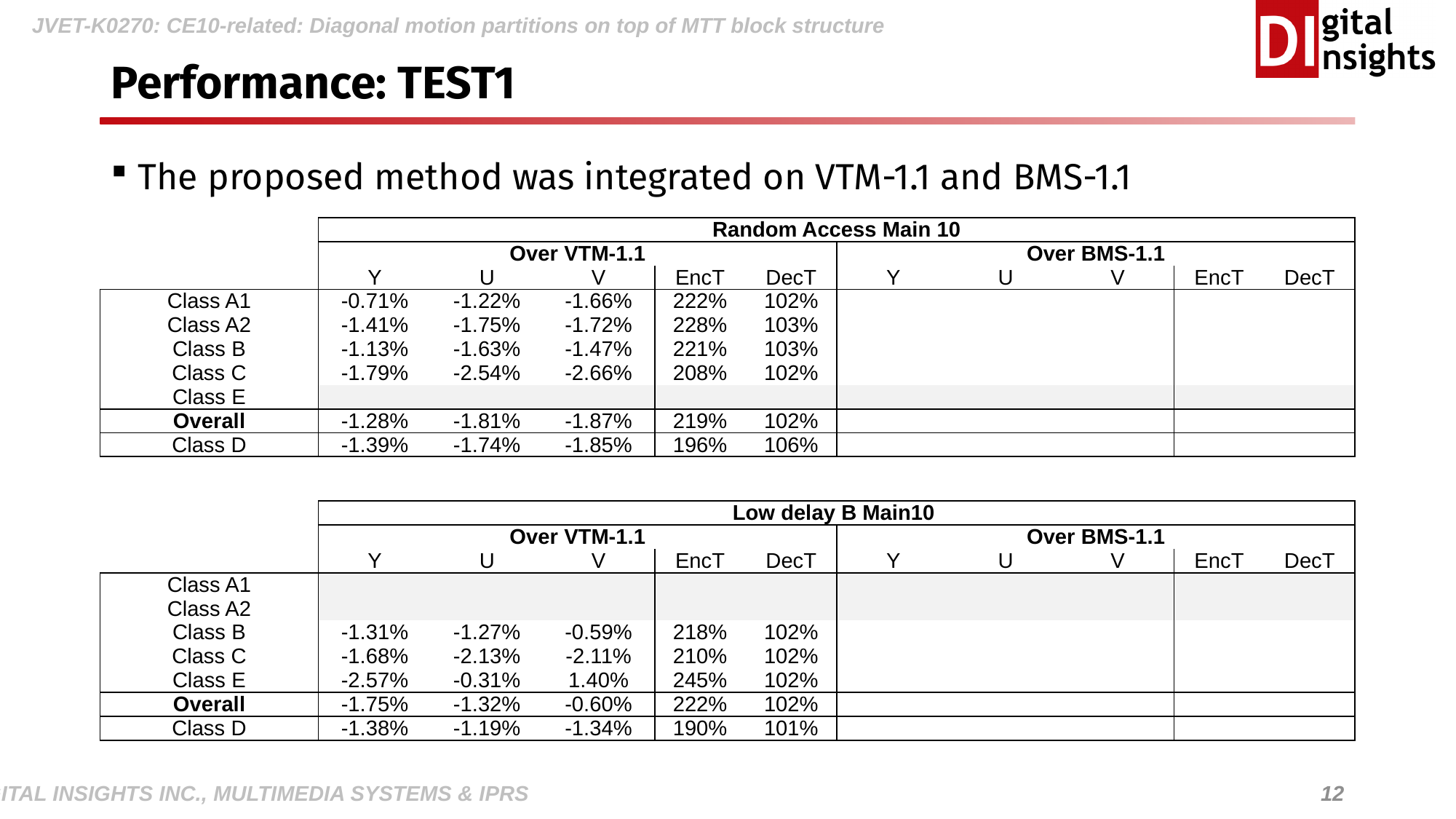

# Performance: TEST1
The proposed method was integrated on VTM-1.1 and BMS-1.1

|  | Random Access Main 10 |  |  |  |  |  |  |  |  |  |
| --- | --- | --- | --- | --- | --- | --- | --- | --- | --- | --- |
|  | Over VTM-1.1 |  |  |  |  | Over BMS-1.1 |  |  |  |  |
|  | Y | U | V | EncT | DecT | Y | U | V | EncT | DecT |
| Class A1 | -0.71% | -1.22% | -1.66% | 222% | 102% |  |  |  |  |  |
| Class A2 | -1.41% | -1.75% | -1.72% | 228% | 103% |  |  |  |  |  |
| Class B | -1.13% | -1.63% | -1.47% | 221% | 103% |  |  |  |  |  |
| Class C | -1.79% | -2.54% | -2.66% | 208% | 102% |  |  |  |  |  |
| Class E |  |  |  |  |  |  |  |  |  |  |
| Overall | -1.28% | -1.81% | -1.87% | 219% | 102% |  |  |  |  |  |
| Class D | -1.39% | -1.74% | -1.85% | 196% | 106% |  |  |  |  |  |
|  | Low delay B Main10 |  |  |  |  |  |  |  |  |  |
| --- | --- | --- | --- | --- | --- | --- | --- | --- | --- | --- |
|  | Over VTM-1.1 |  |  |  |  | Over BMS-1.1 |  |  |  |  |
|  | Y | U | V | EncT | DecT | Y | U | V | EncT | DecT |
| Class A1 |  |  |  |  |  |  |  |  |  |  |
| Class A2 |  |  |  |  |  |  |  |  |  |  |
| Class B | -1.31% | -1.27% | -0.59% | 218% | 102% |  |  |  |  |  |
| Class C | -1.68% | -2.13% | -2.11% | 210% | 102% |  |  |  |  |  |
| Class E | -2.57% | -0.31% | 1.40% | 245% | 102% |  |  |  |  |  |
| Overall | -1.75% | -1.32% | -0.60% | 222% | 102% |  |  |  |  |  |
| Class D | -1.38% | -1.19% | -1.34% | 190% | 101% |  |  |  |  |  |
12